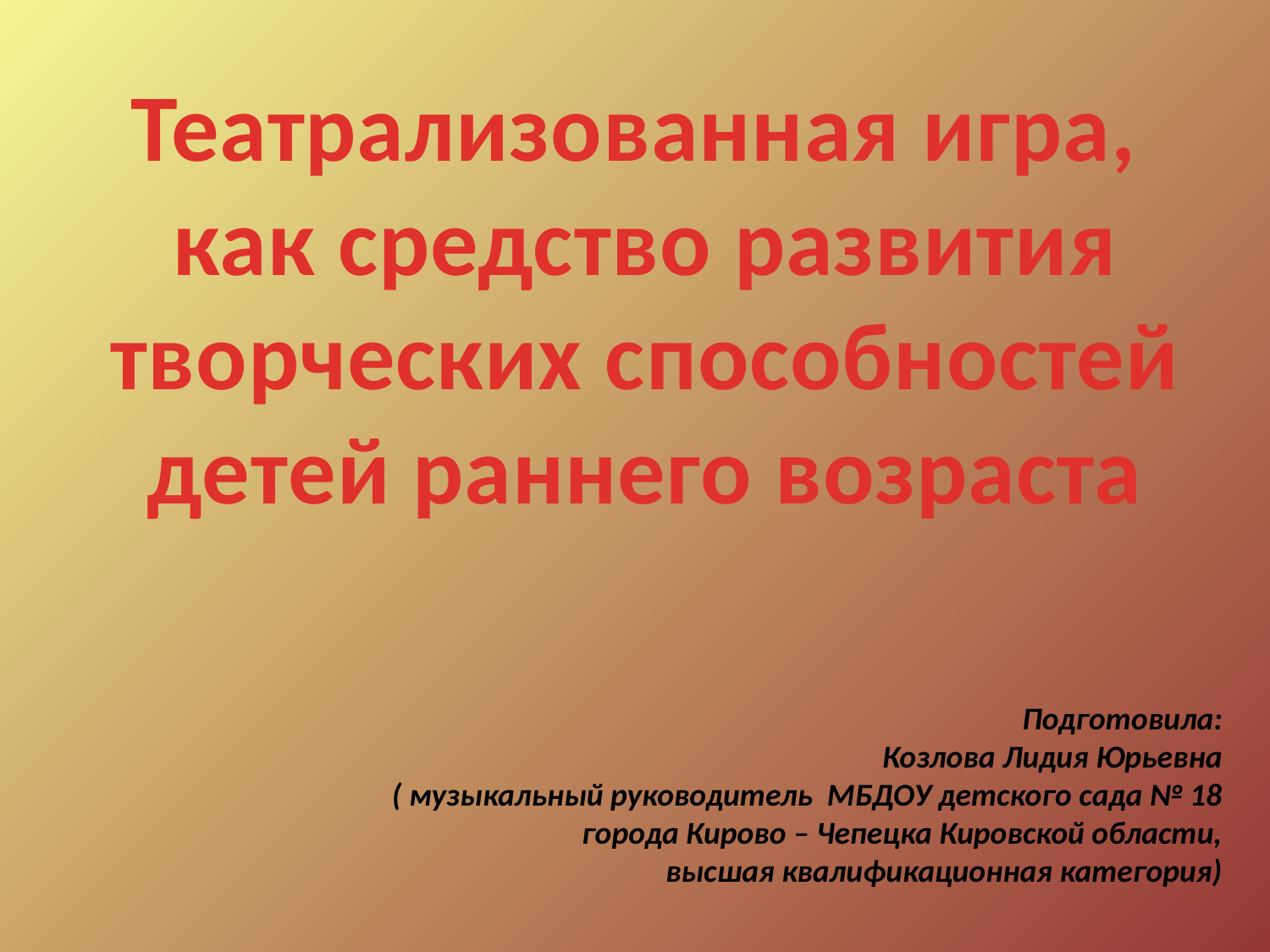

Театрализованная игра,
 как средство развития
 творческих способностей
 детей раннего возраста
Подготовила:
Козлова Лидия Юрьевна
( музыкальный руководитель  МБДОУ детского сада № 18 города Кирово – Чепецка Кировской области,
 высшая квалификационная категория)